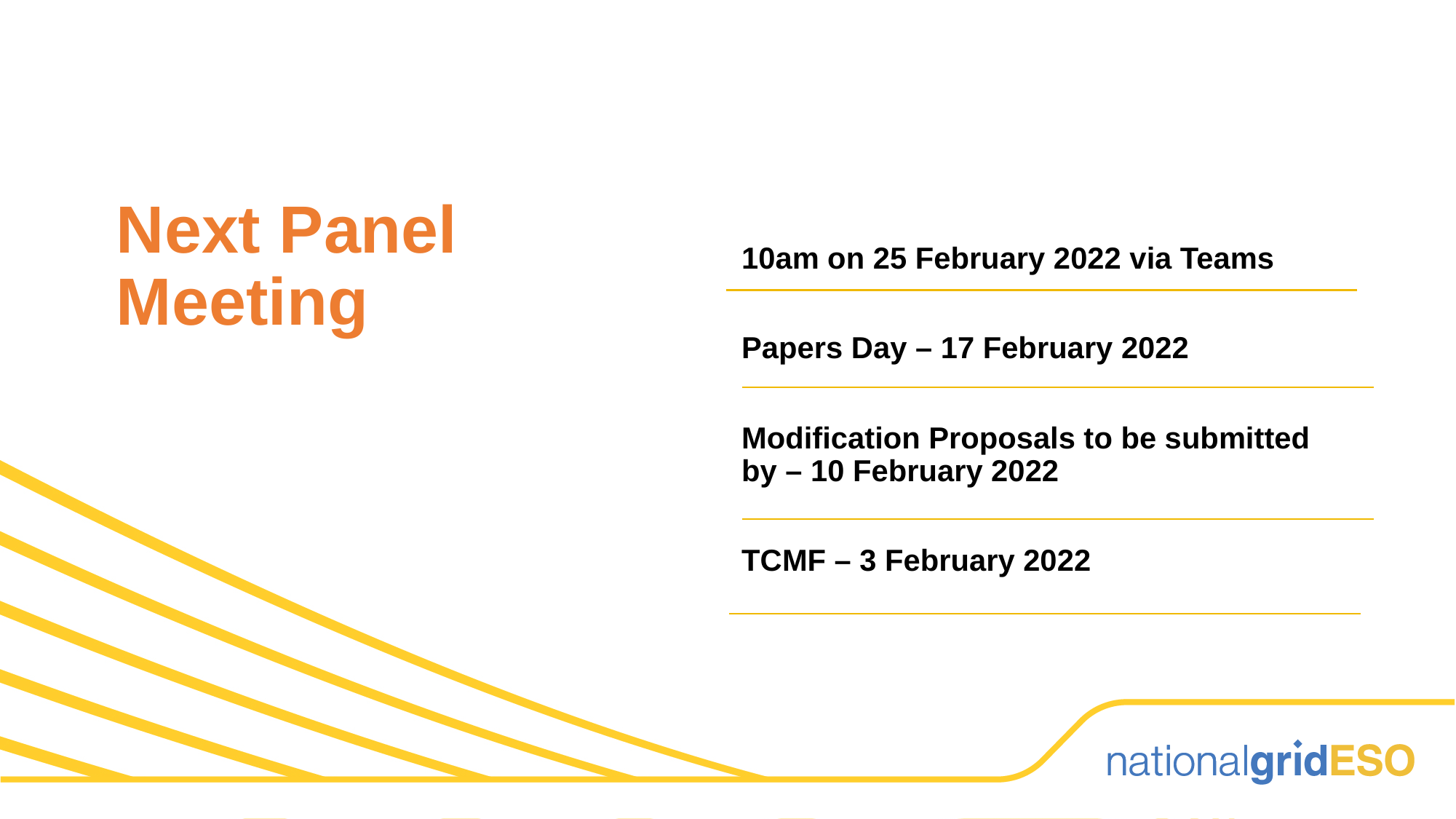

10am on 25 February 2022 via Teams

Papers Day – 17 February 2022

Modification Proposals to be submitted by – 10 February 2022

TCMF – 3 February 2022

Next Panel Meeting
# Next Panel Meeting